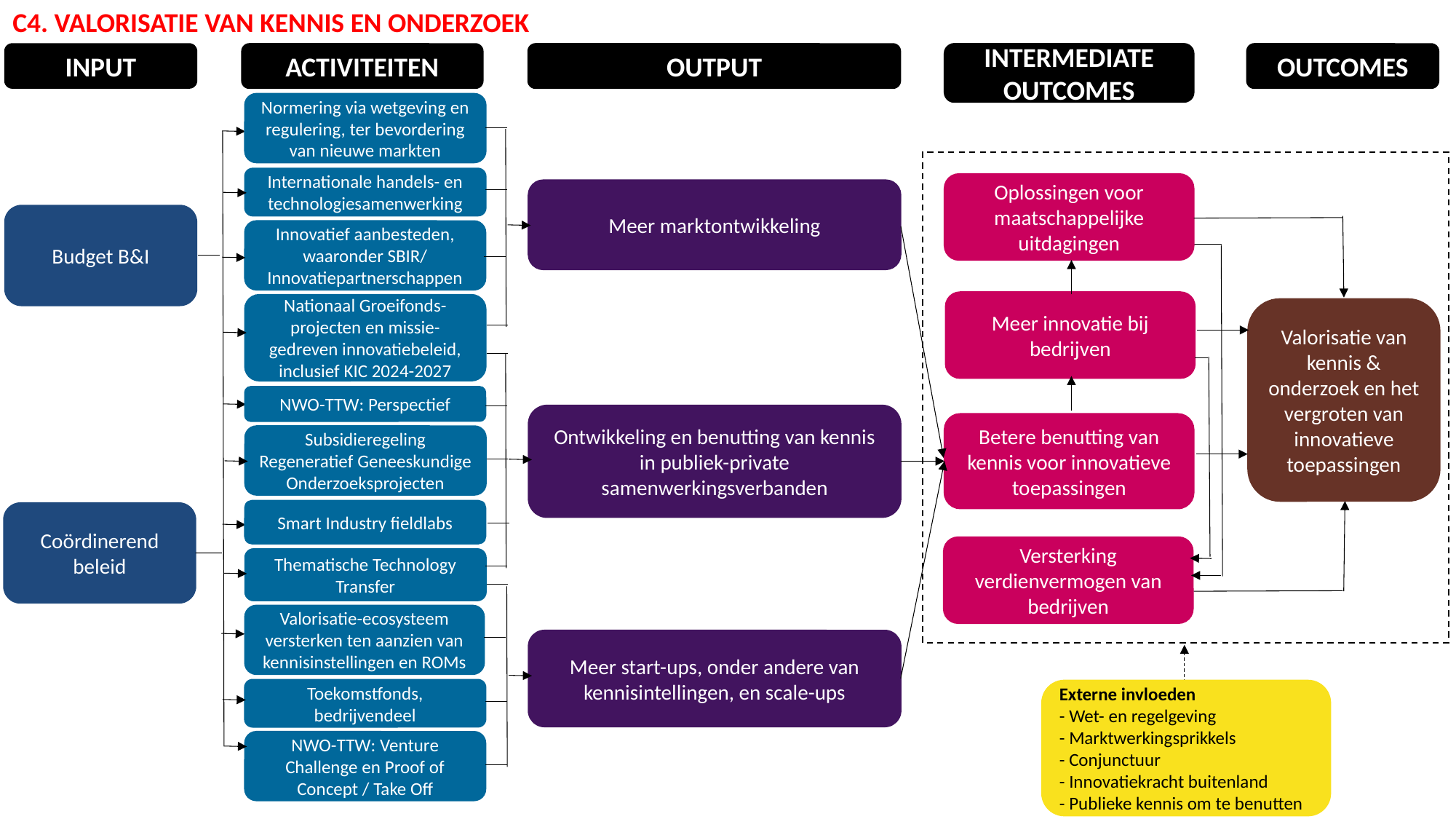

C4. VALORISATIE VAN KENNIS EN ONDERZOEK
INTERMEDIATE OUTCOMES
INPUT
ACTIVITEITEN
OUTPUT
OUTCOMES
Normering via wetgeving en regulering, ter bevordering van nieuwe markten

Internationale handels- en technologiesamenwerking
Oplossingen voor maatschappelijke uitdagingen
Meer marktontwikkeling
Budget B&I
Innovatief aanbesteden, waaronder SBIR/
Innovatiepartnerschappen
Meer innovatie bij bedrijven
Nationaal Groeifonds-projecten en missie-gedreven innovatiebeleid, inclusief KIC 2024-2027
Valorisatie van kennis & onderzoek en het
vergroten van innovatieve toepassingen
NWO-TTW: Perspectief
Ontwikkeling en benutting van kennis in publiek-private samenwerkingsverbanden
Betere benutting van kennis voor innovatieve toepassingen
Subsidieregeling Regeneratief Geneeskundige Onderzoeksprojecten
Smart Industry fieldlabs
Coördinerend beleid
Versterking verdienvermogen van bedrijven
Thematische Technology Transfer
Valorisatie-ecosysteem versterken ten aanzien van kennisinstellingen en ROMs
Meer start-ups, onder andere van kennisintellingen, en scale-ups
Toekomstfonds, bedrijvendeel
Externe invloeden
- Wet- en regelgeving
- Marktwerkingsprikkels
- Conjunctuur
- Innovatiekracht buitenland
- Publieke kennis om te benutten
NWO-TTW: Venture Challenge en Proof of Concept / Take Off